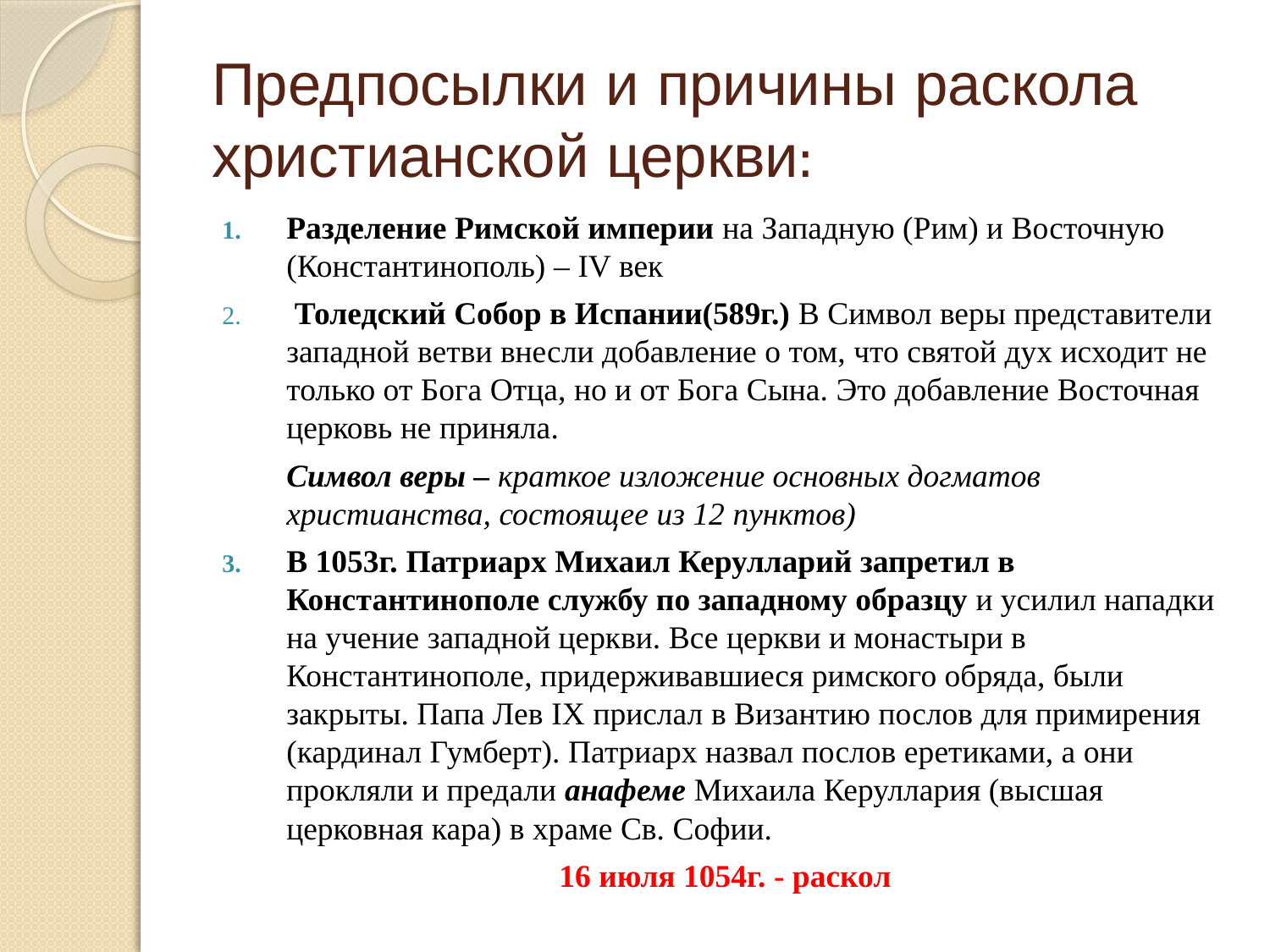

# Предпосылки и причины раскола христианской церкви:
Разделение Римской империи на Западную (Рим) и Восточную (Константинополь) – IV век
 Толедский Собор в Испании(589г.) В Символ веры представители западной ветви внесли добавление о том, что святой дух исходит не только от Бога Отца, но и от Бога Сына. Это добавление Восточная церковь не приняла.
        Символ веры – краткое изложение основных догматов христианства, состоящее из 12 пунктов)
В 1053г. Патриарх Михаил Керулларий запретил в Константинополе службу по западному образцу и усилил нападки на учение западной церкви. Все церкви и монастыри в Константинополе, придерживавшиеся римского обряда, были закрыты. Папа Лев IX прислал в Византию послов для примирения (кардинал Гумберт). Патриарх назвал послов еретиками, а они прокляли и предали анафеме Михаила Керуллария (высшая церковная кара) в храме Св. Софии.
16 июля 1054г. - раскол